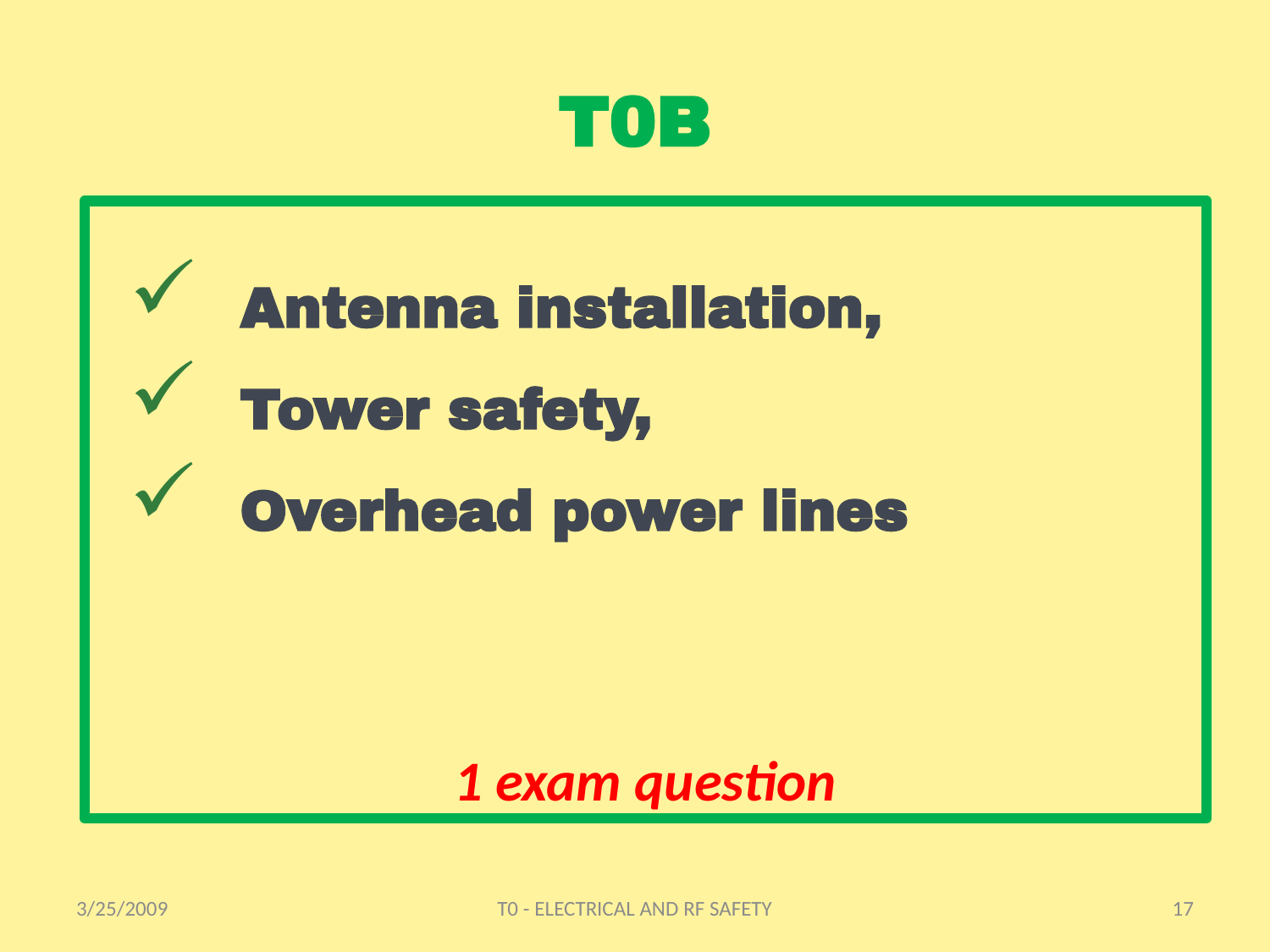

# T0B

Antenna installation,
Tower safety,
Overhead power lines

1 exam question
3/25/2009
T0 - ELECTRICAL AND RF SAFETY
17